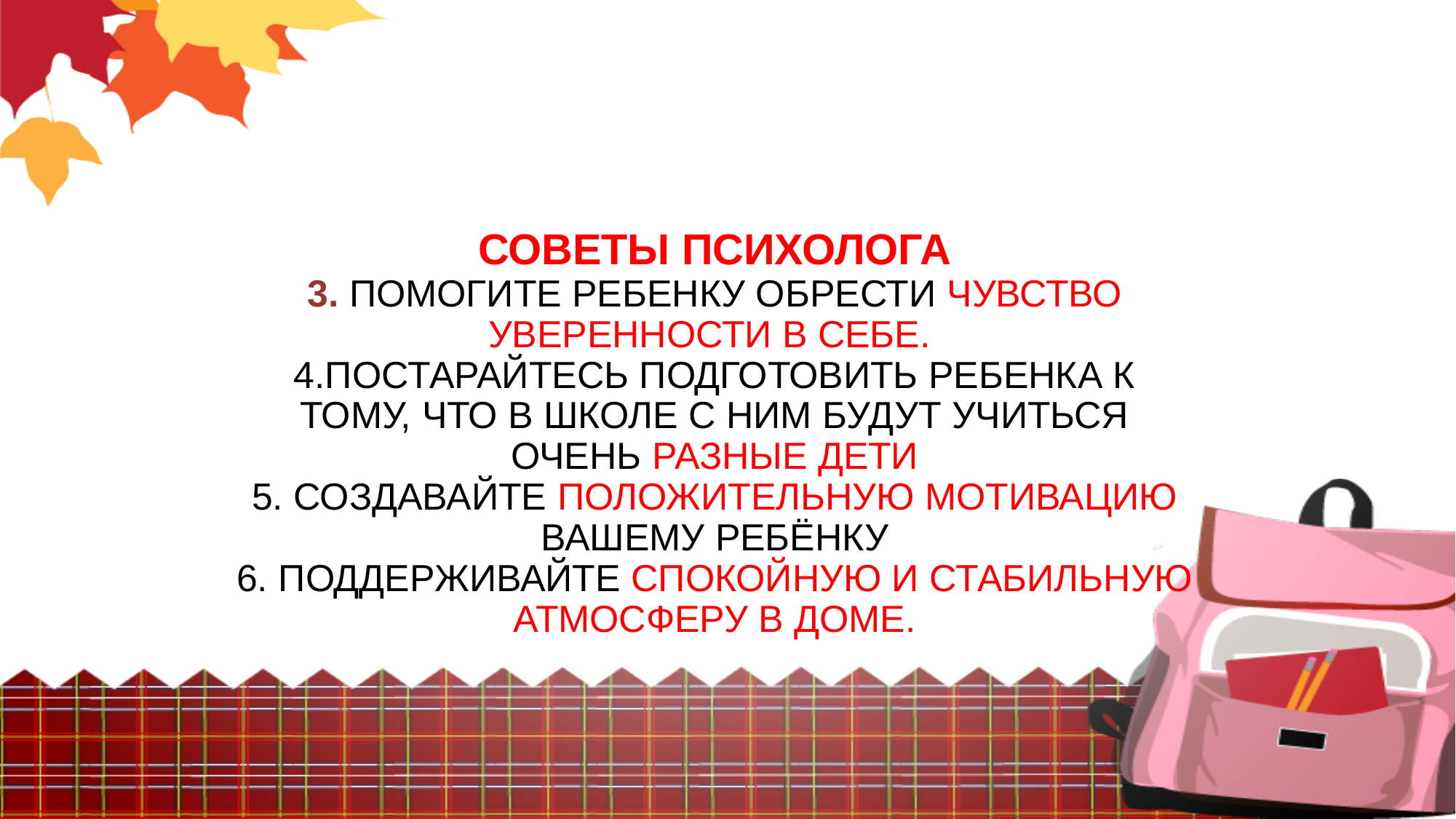

# Советы психолога 3. Помогите ребенку обрести чувство уверенности в себе. 4.Постарайтесь подготовить ребенка к тому, что в школе с ним будут учиться очень разные дети 5. Создавайте положительную мотивацию вашему ребёнку 6. Поддерживайте спокойную и стабильную атмосферу в доме.